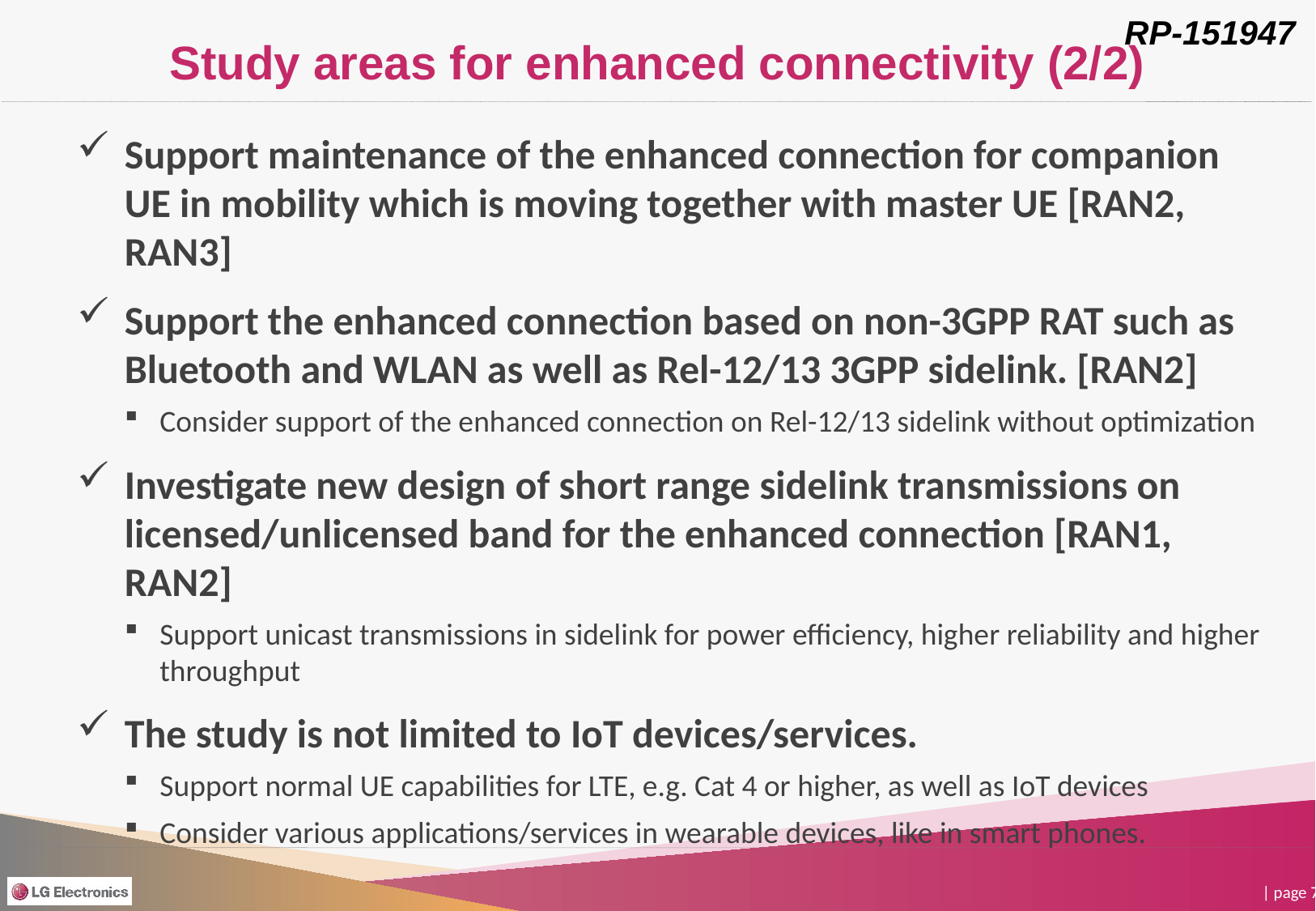

# Study areas for enhanced connectivity (2/2)
Support maintenance of the enhanced connection for companion UE in mobility which is moving together with master UE [RAN2, RAN3]
Support the enhanced connection based on non-3GPP RAT such as Bluetooth and WLAN as well as Rel-12/13 3GPP sidelink. [RAN2]
Consider support of the enhanced connection on Rel-12/13 sidelink without optimization
Investigate new design of short range sidelink transmissions on licensed/unlicensed band for the enhanced connection [RAN1, RAN2]
Support unicast transmissions in sidelink for power efficiency, higher reliability and higher throughput
The study is not limited to IoT devices/services.
Support normal UE capabilities for LTE, e.g. Cat 4 or higher, as well as IoT devices
Consider various applications/services in wearable devices, like in smart phones.